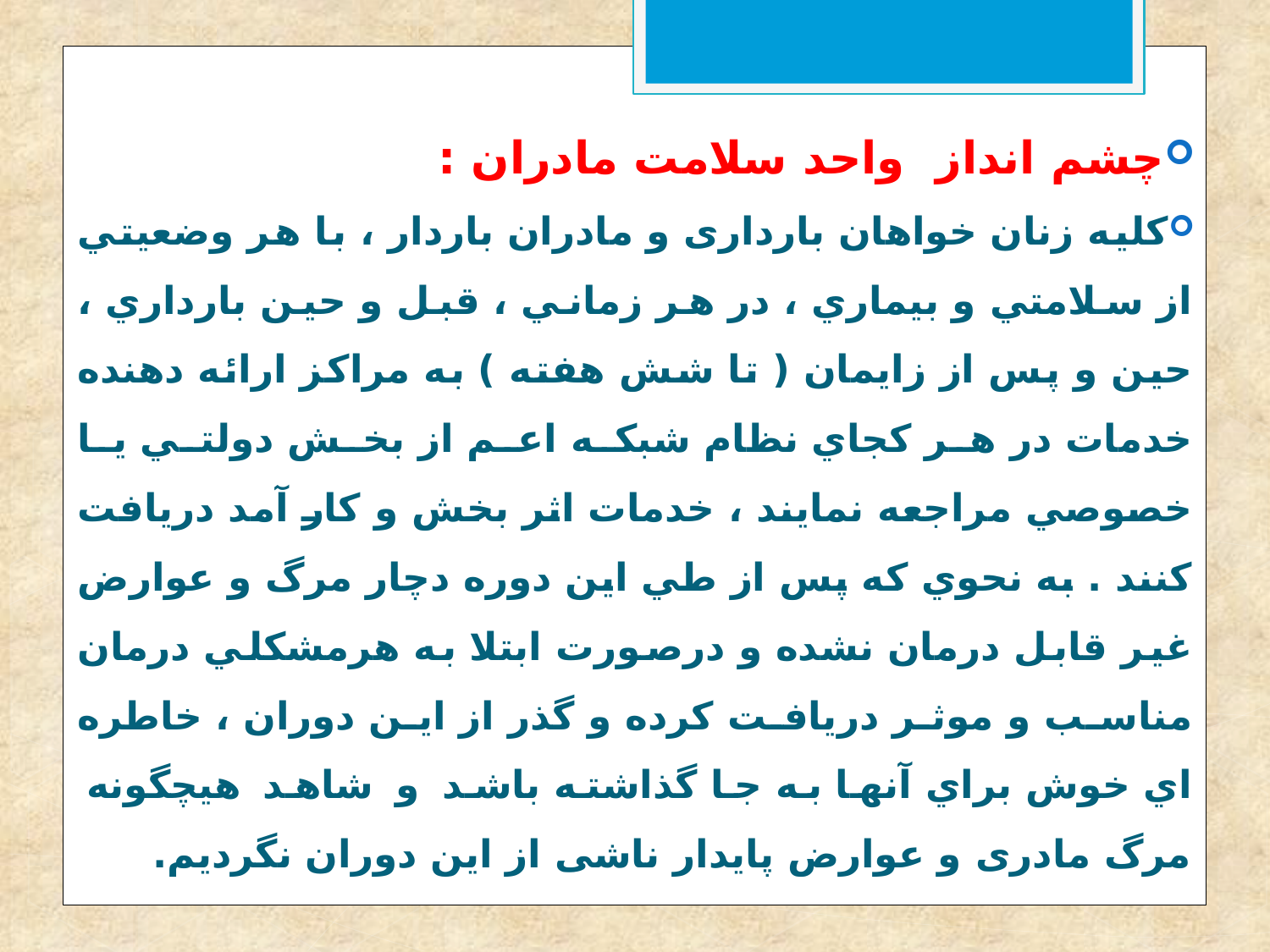

چشم انداز  واحد سلامت مادران :
کلیه زنان خواهان بارداری و مادران باردار ، با هر وضعيتي از سلامتي و بيماري ، در هر زماني ، قبل و حین بارداري ، حين و پس از زايمان ( تا شش هفته ) به مراكز ارائه دهنده خدمات در هر كجاي نظام شبكه اعم از بخش دولتي يا خصوصي مراجعه نمایند ، خدمات اثر بخش و كار آمد دريافت كنند . به نحوي كه پس از طي اين دوره دچار مرگ و عوارض غير قابل درمان نشده و درصورت ابتلا به هرمشكلي درمان مناسب و موثر دريافت كرده و گذر از اين دوران ، خاطره اي خوش براي آنها به جا گذاشته باشد و شاهد هیچگونه مرگ مادری و عوارض پایدار ناشی از این دوران نگردیم.